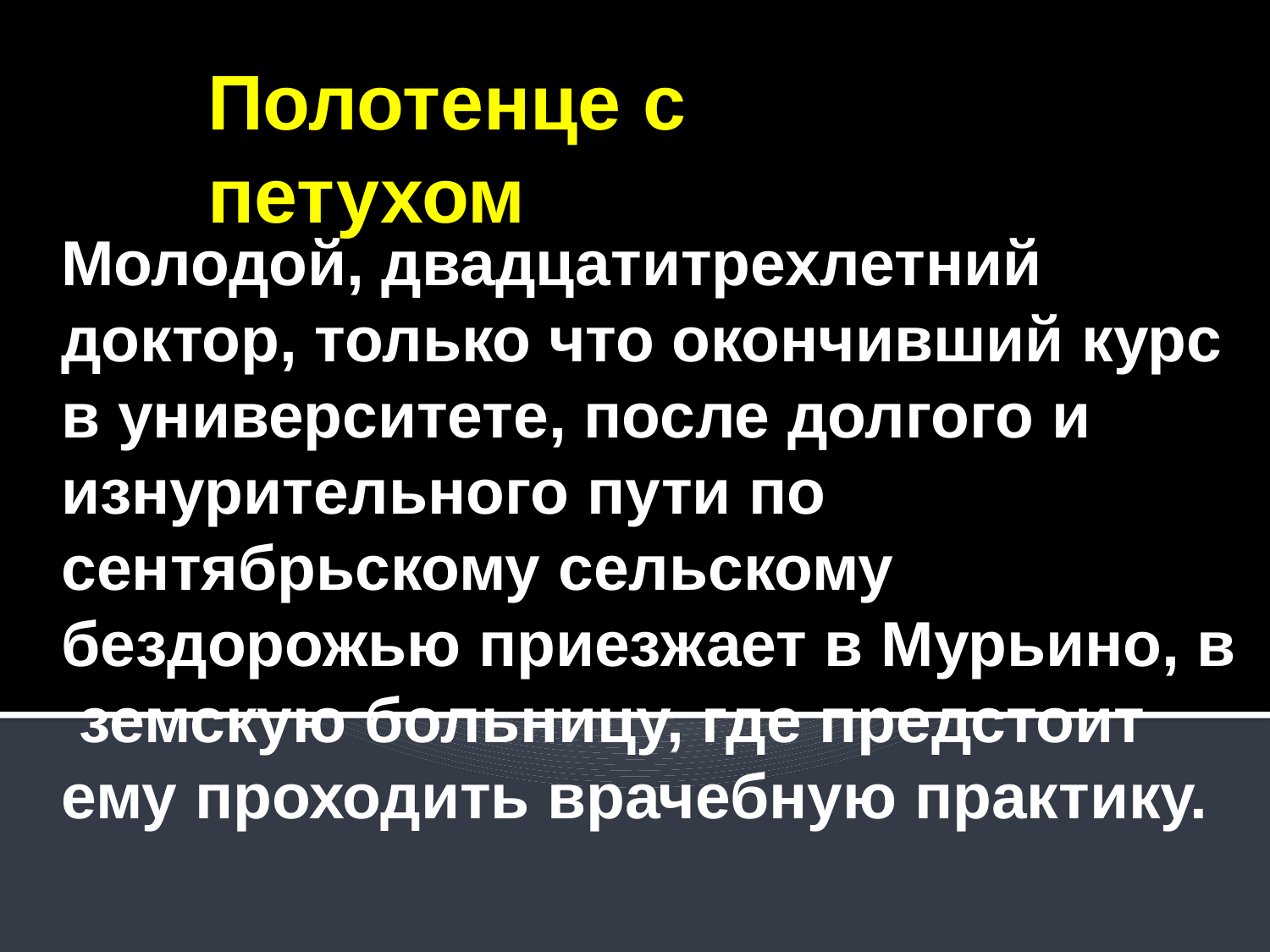

Полотенце с петухом
Молодой, двадцатитрехлетний доктор, только что окончивший курс в университете, после долгого и изнурительного пути по сентябрьскому сельскому бездорожью приезжает в Мурьино, в  земскую больницу, где предстоит ему проходить врачебную практику.